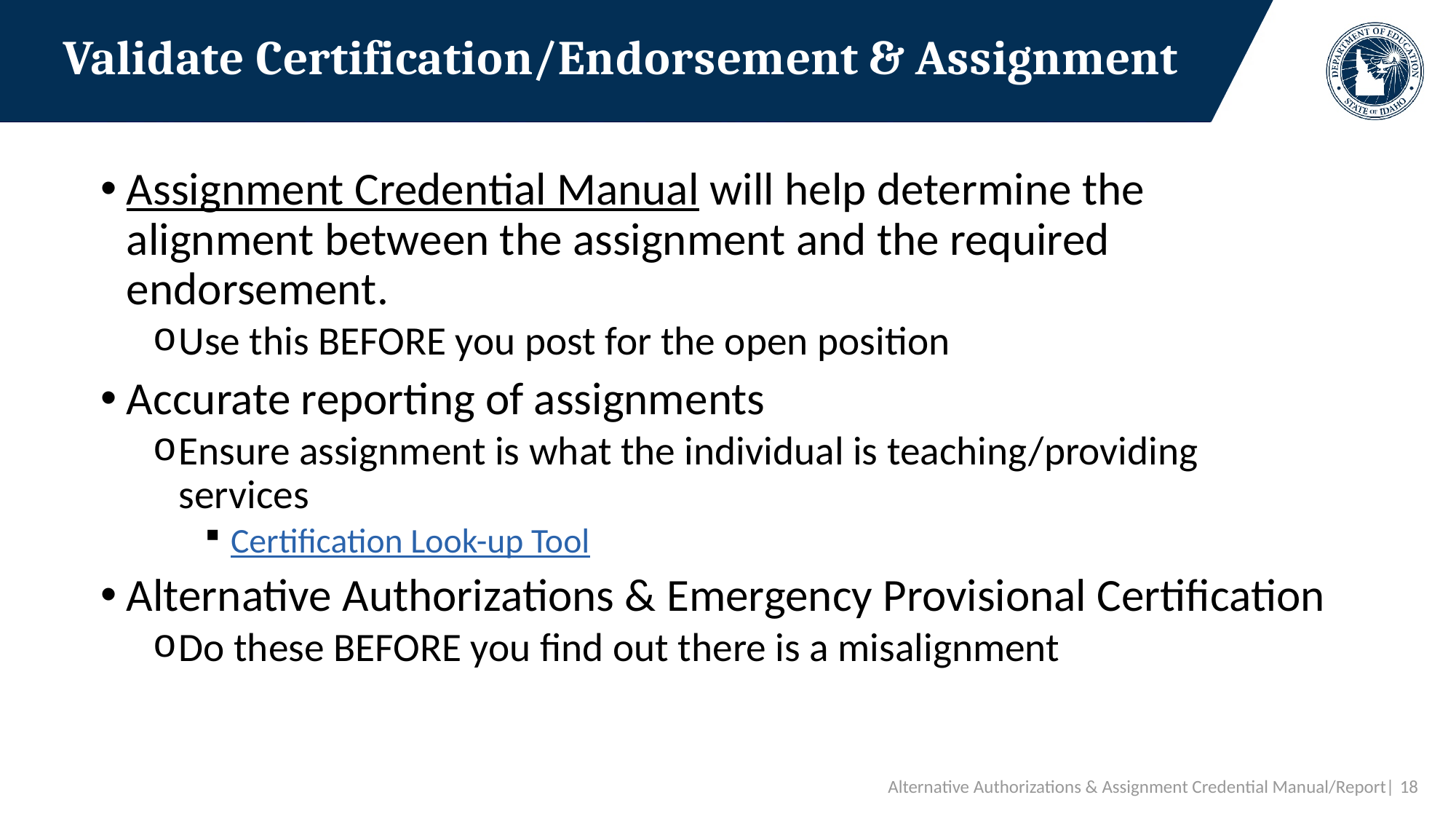

# Validate Certification/Endorsement & Assignment
Assignment Credential Manual will help determine the alignment between the assignment and the required endorsement.
Use this BEFORE you post for the open position
Accurate reporting of assignments
Ensure assignment is what the individual is teaching/providing services
Certification Look-up Tool
Alternative Authorizations & Emergency Provisional Certification
Do these BEFORE you find out there is a misalignment

Alternative Authorizations & Assignment Credential Manual/Report| 18